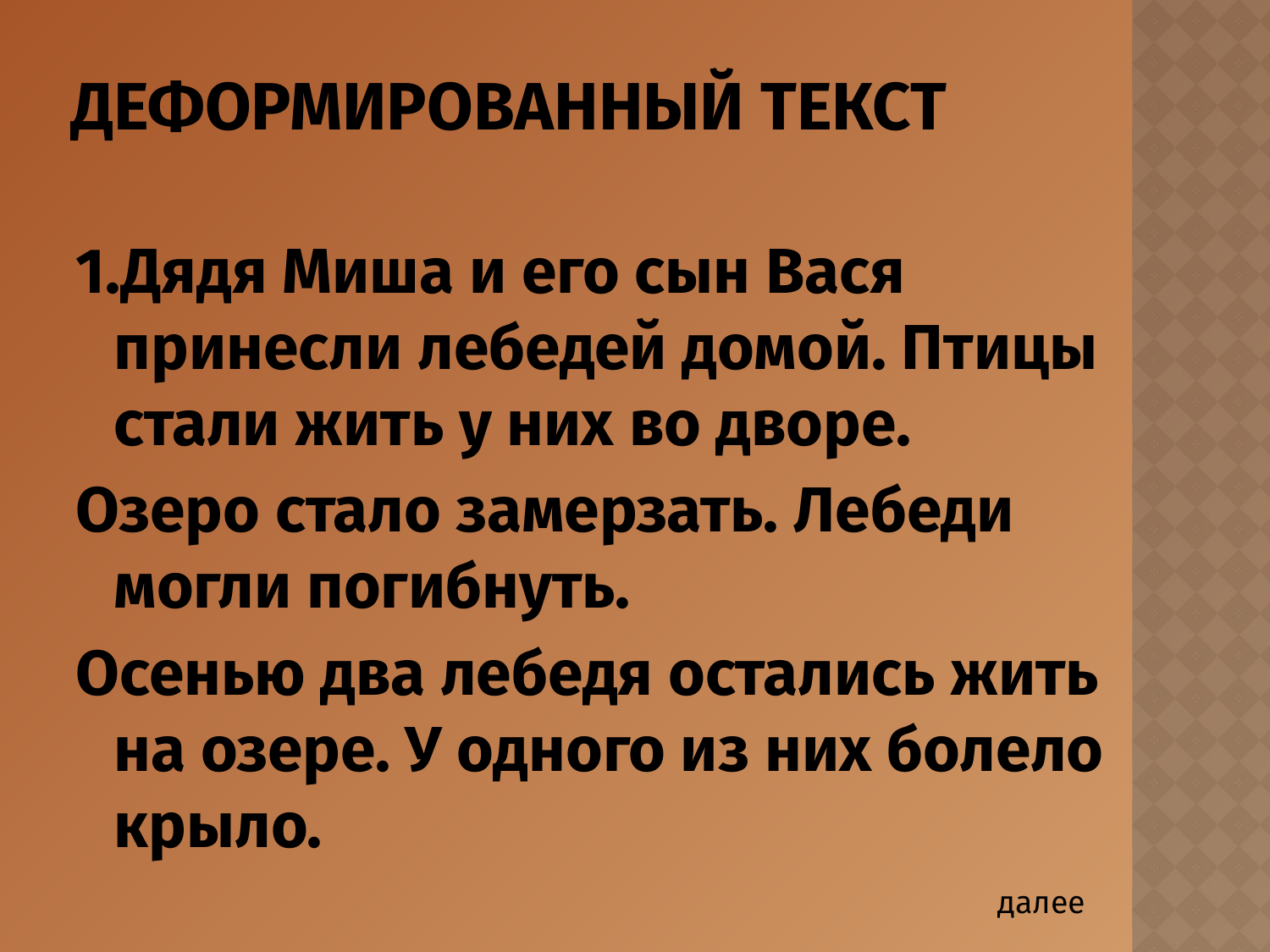

# Деформированный текст
1.Дядя Миша и его сын Вася принесли лебедей домой. Птицы стали жить у них во дворе.
Озеро стало замерзать. Лебеди могли погибнуть.
Осенью два лебедя остались жить на озере. У одного из них болело крыло.

далее